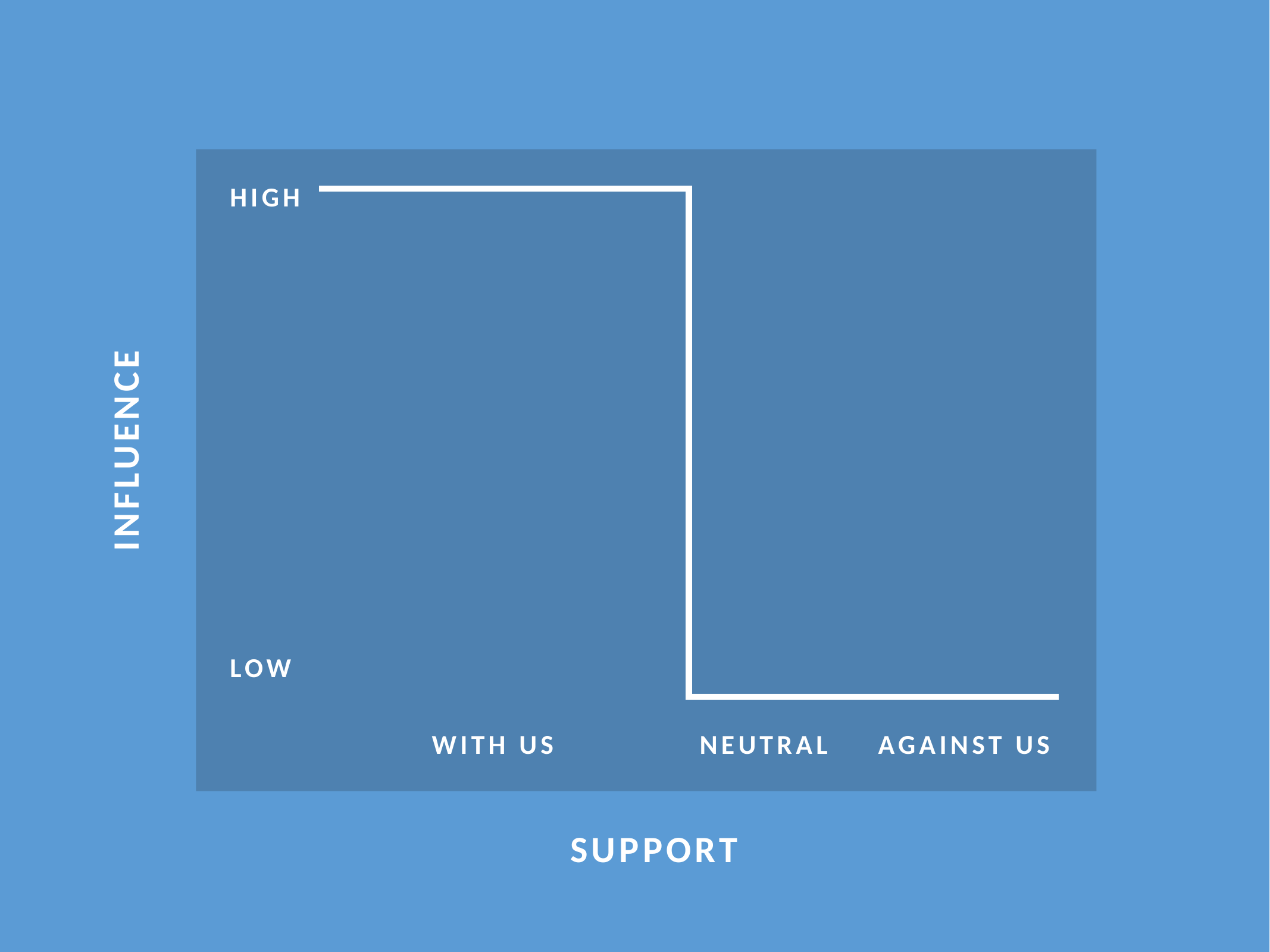

HIGH
INFLUENCE
LOW
WITH US		NEUTRAL	AGAINST US
SUPPORT